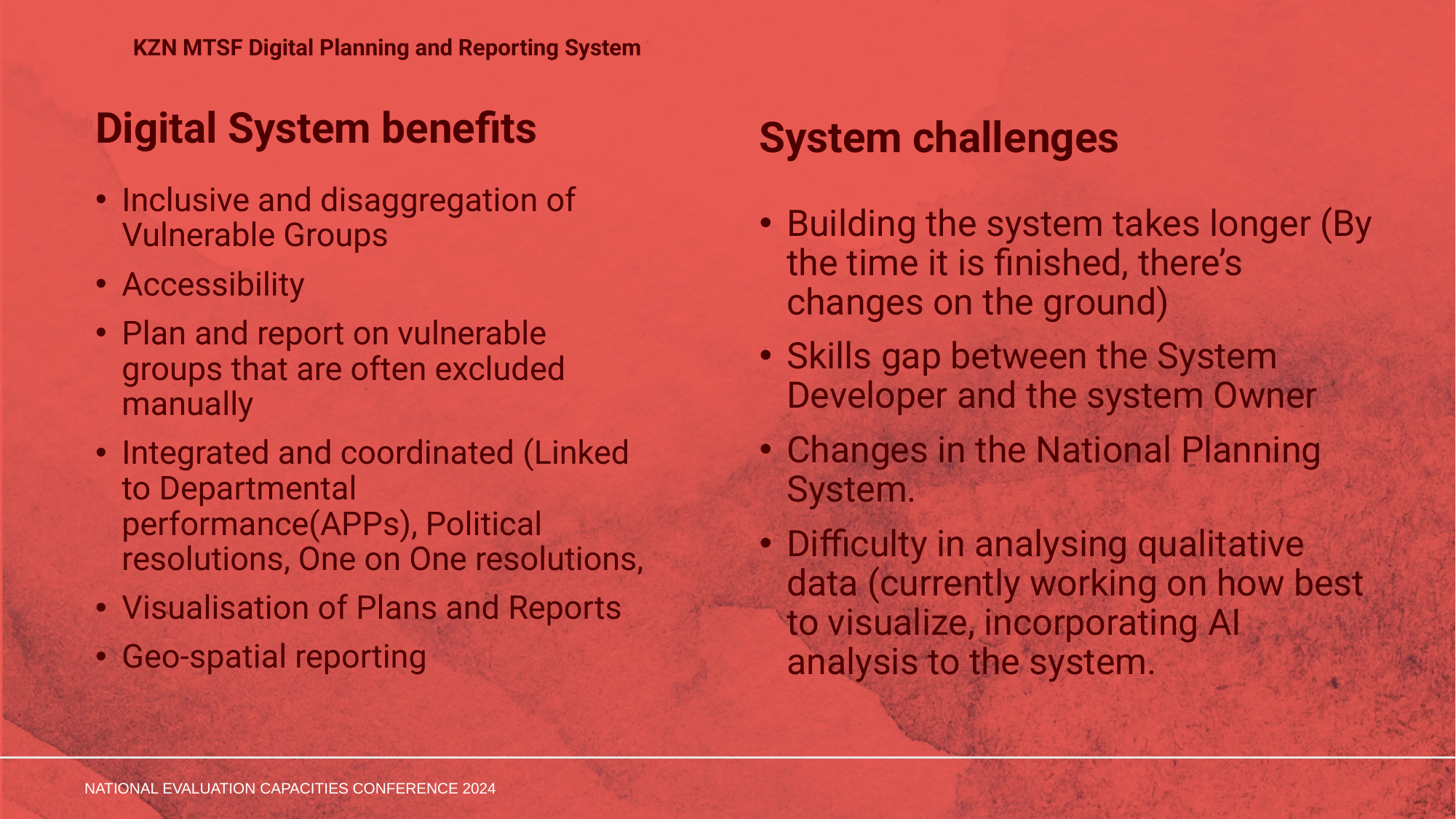

KZN MTSF Digital Planning and Reporting System
# Digital System benefits
System challenges
Inclusive and disaggregation of Vulnerable Groups
Accessibility
Plan and report on vulnerable groups that are often excluded manually
Integrated and coordinated (Linked to Departmental performance(APPs), Political resolutions, One on One resolutions,
Visualisation of Plans and Reports
Geo-spatial reporting
Building the system takes longer (By the time it is finished, there’s changes on the ground)
Skills gap between the System Developer and the system Owner
Changes in the National Planning System.
Difficulty in analysing qualitative data (currently working on how best to visualize, incorporating AI analysis to the system.